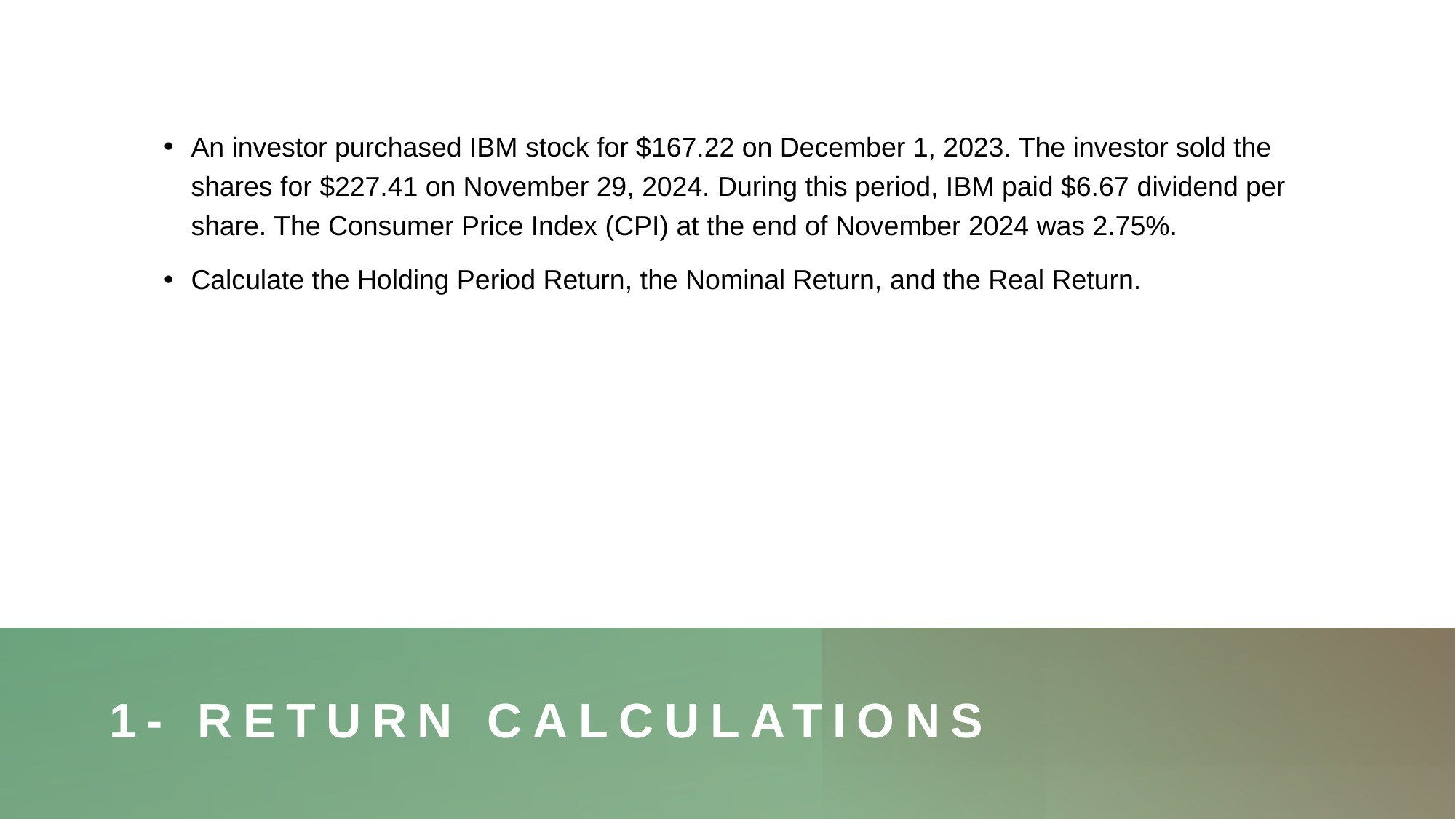

An investor purchased IBM stock for $167.22 on December 1, 2023. The investor sold the shares for $227.41 on November 29, 2024. During this period, IBM paid $6.67 dividend per share. The Consumer Price Index (CPI) at the end of November 2024 was 2.75%.
Calculate the Holding Period Return, the Nominal Return, and the Real Return.

# 1- return calculatıons